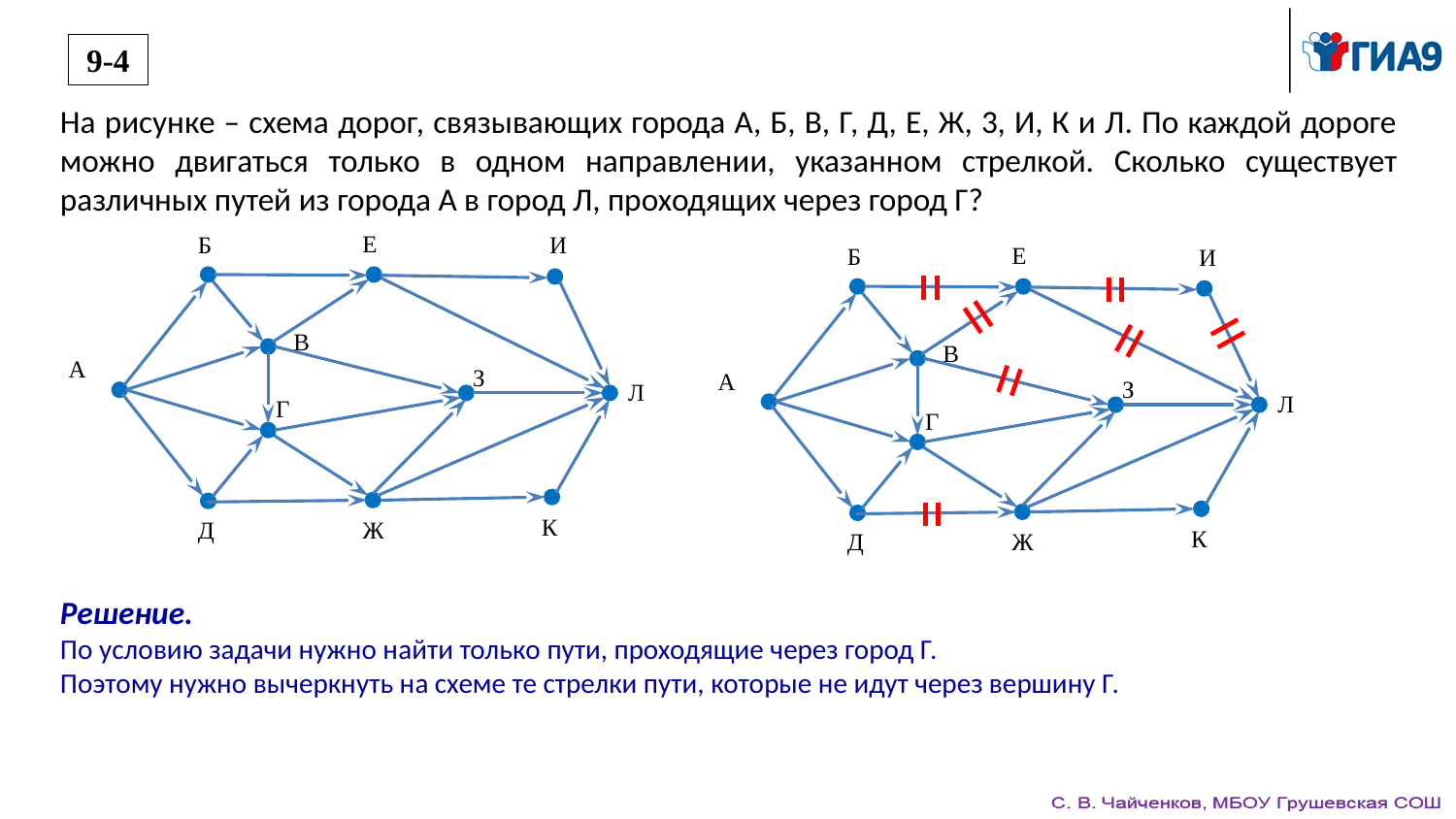

9-4
На рисунке – схема дорог, связывающих города А, Б, В, Г, Д, Е, Ж, 3, И, К и Л. По каждой дороге можно двигаться только в одном направлении, указанном стрелкой. Сколько существует различных путей из города А в город Л, проходящих через город Г?

Е
Б
И

В

А
З
Л

Г

К
Ж
Д

Е
Б
И

В

А
З
Л

Г

К
Ж
Д
Решение.
По условию задачи нужно найти только пути, проходящие через город Г.
Поэтому нужно вычеркнуть на схеме те стрелки пути, которые не идут через вершину Г.